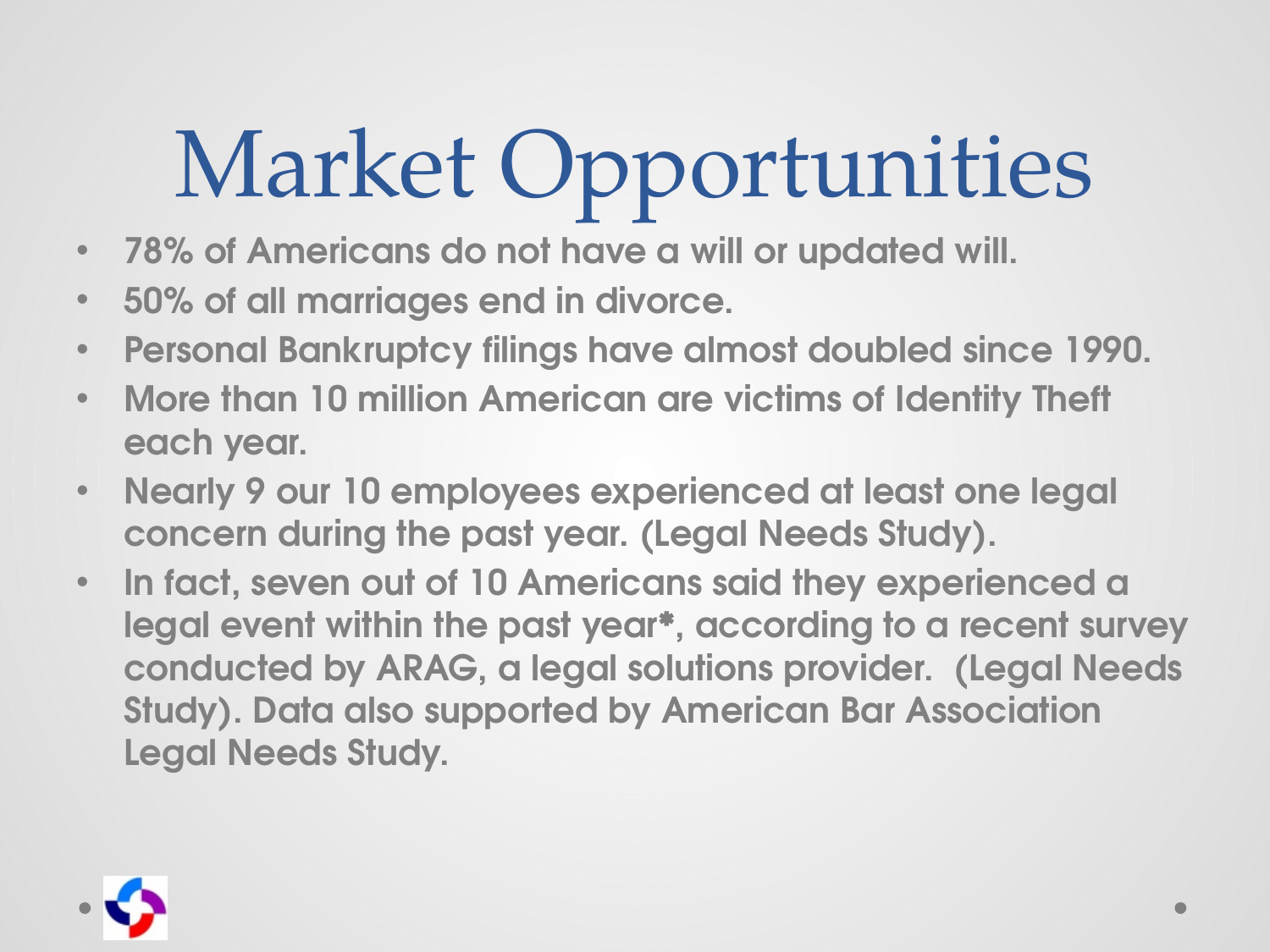

# Market Opportunities
78% of Americans do not have a will or updated will.
50% of all marriages end in divorce.
Personal Bankruptcy filings have almost doubled since 1990.
More than 10 million American are victims of Identity Theft each year.
Nearly 9 our 10 employees experienced at least one legal concern during the past year. (Legal Needs Study).
In fact, seven out of 10 Americans said they experienced a legal event within the past year*, according to a recent survey conducted by ARAG, a legal solutions provider.  (Legal Needs Study). Data also supported by American Bar Association Legal Needs Study.